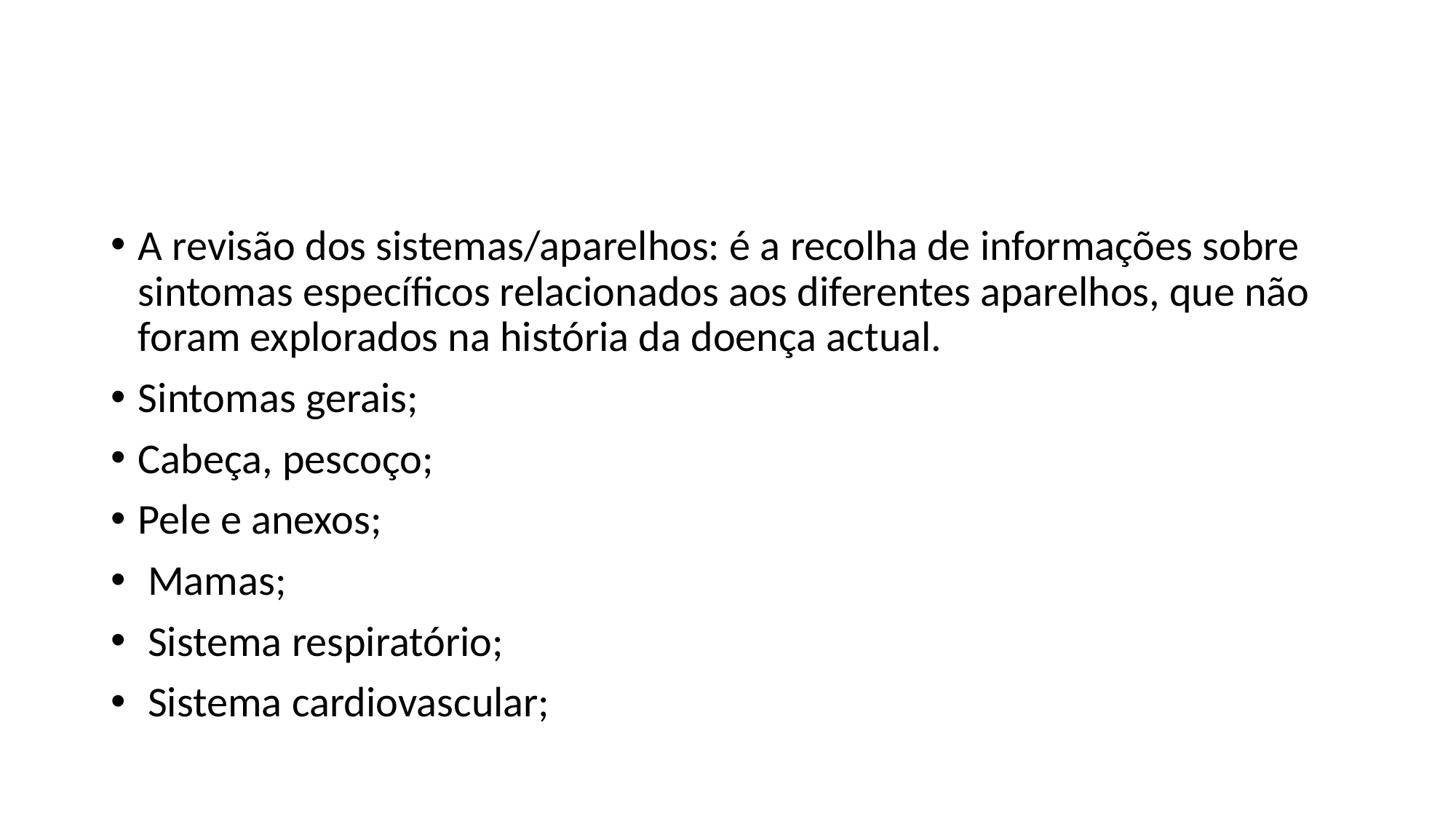

#
A revisão dos sistemas/aparelhos: é a recolha de informações sobre sintomas específicos relacionados aos diferentes aparelhos, que não foram explorados na história da doença actual.
Sintomas gerais;
Cabeça, pescoço;
Pele e anexos;
 Mamas;
 Sistema respiratório;
 Sistema cardiovascular;